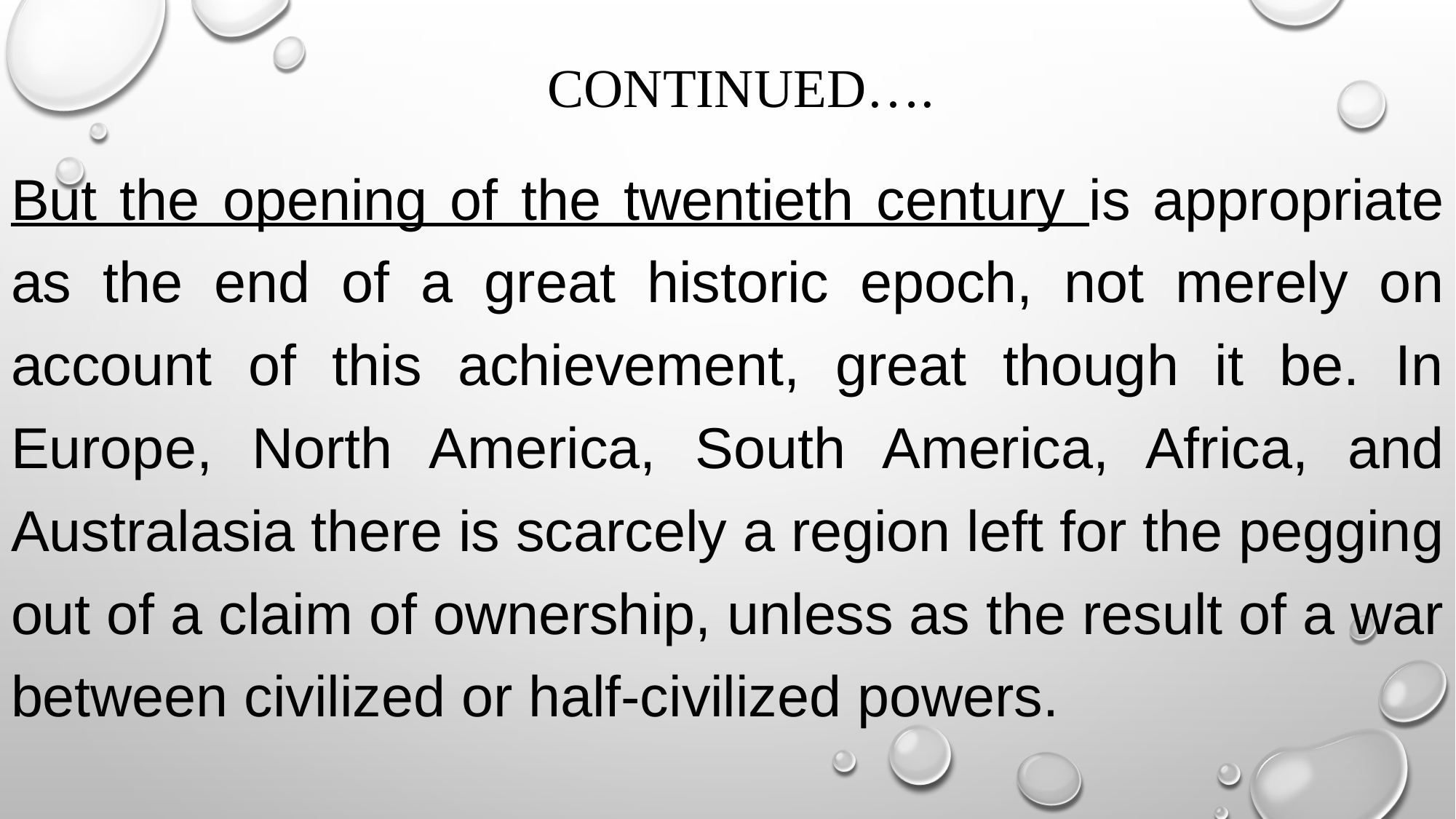

# continued….
But the opening of the twentieth century is appropriate as the end of a great historic epoch, not merely on account of this achievement, great though it be. In Europe, North America, South America, Africa, and Australasia there is scarcely a region left for the pegging out of a claim of ownership, unless as the result of a war between civilized or half-civilized powers.